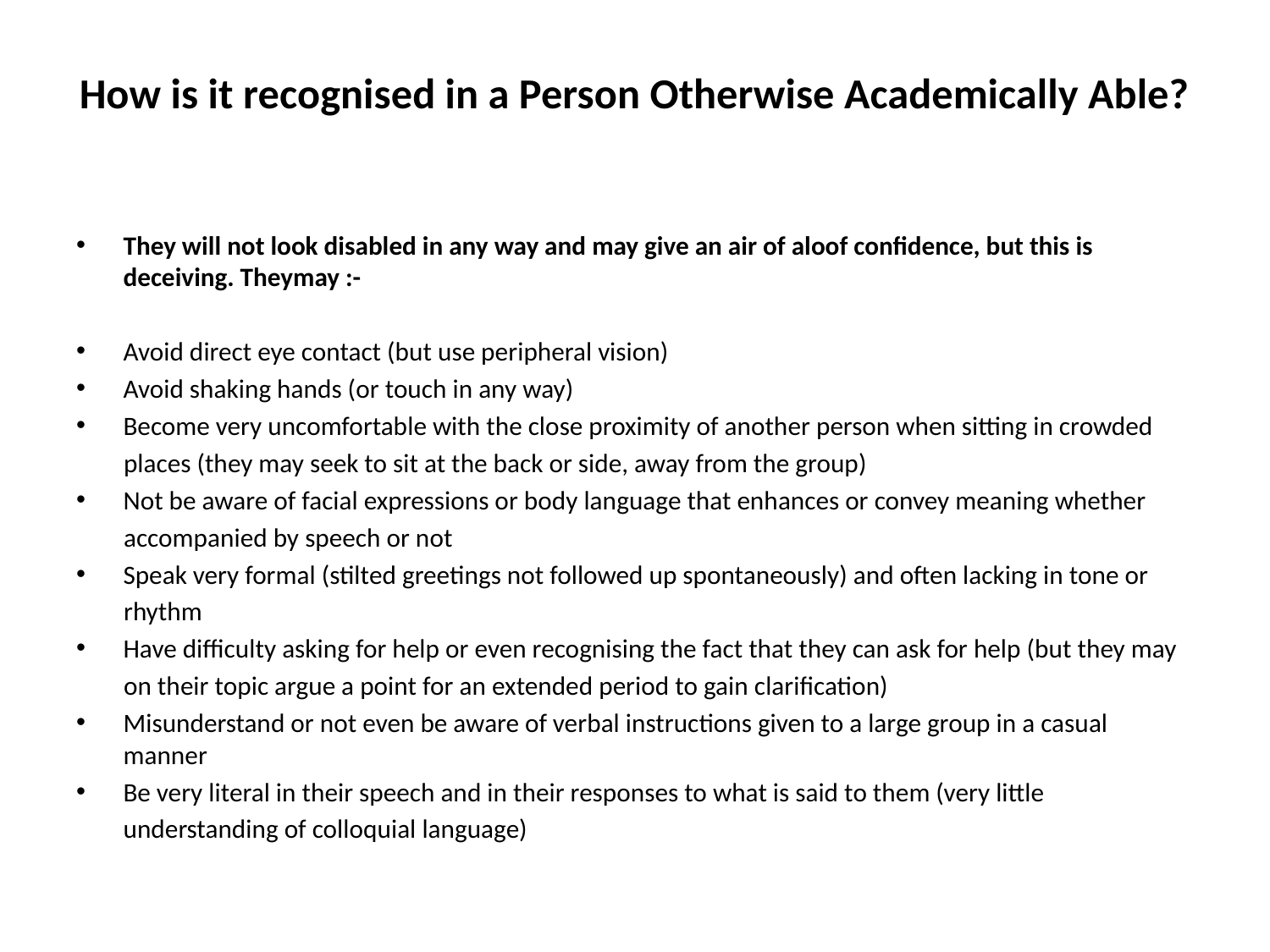

# How is it recognised in a Person Otherwise Academically Able?
They will not look disabled in any way and may give an air of aloof confidence, but this is deceiving. Theymay :-

Avoid direct eye contact (but use peripheral vision)
Avoid shaking hands (or touch in any way)
Become very uncomfortable with the close proximity of another person when sitting in crowded
        places (they may seek to sit at the back or side, away from the group)
Not be aware of facial expressions or body language that enhances or convey meaning whether
        accompanied by speech or not
Speak very formal (stilted greetings not followed up spontaneously) and often lacking in tone or
        rhythm
Have difficulty asking for help or even recognising the fact that they can ask for help (but they may
        on their topic argue a point for an extended period to gain clarification)
Misunderstand or not even be aware of verbal instructions given to a large group in a casual manner
Be very literal in their speech and in their responses to what is said to them (very little
	understanding of colloquial language)